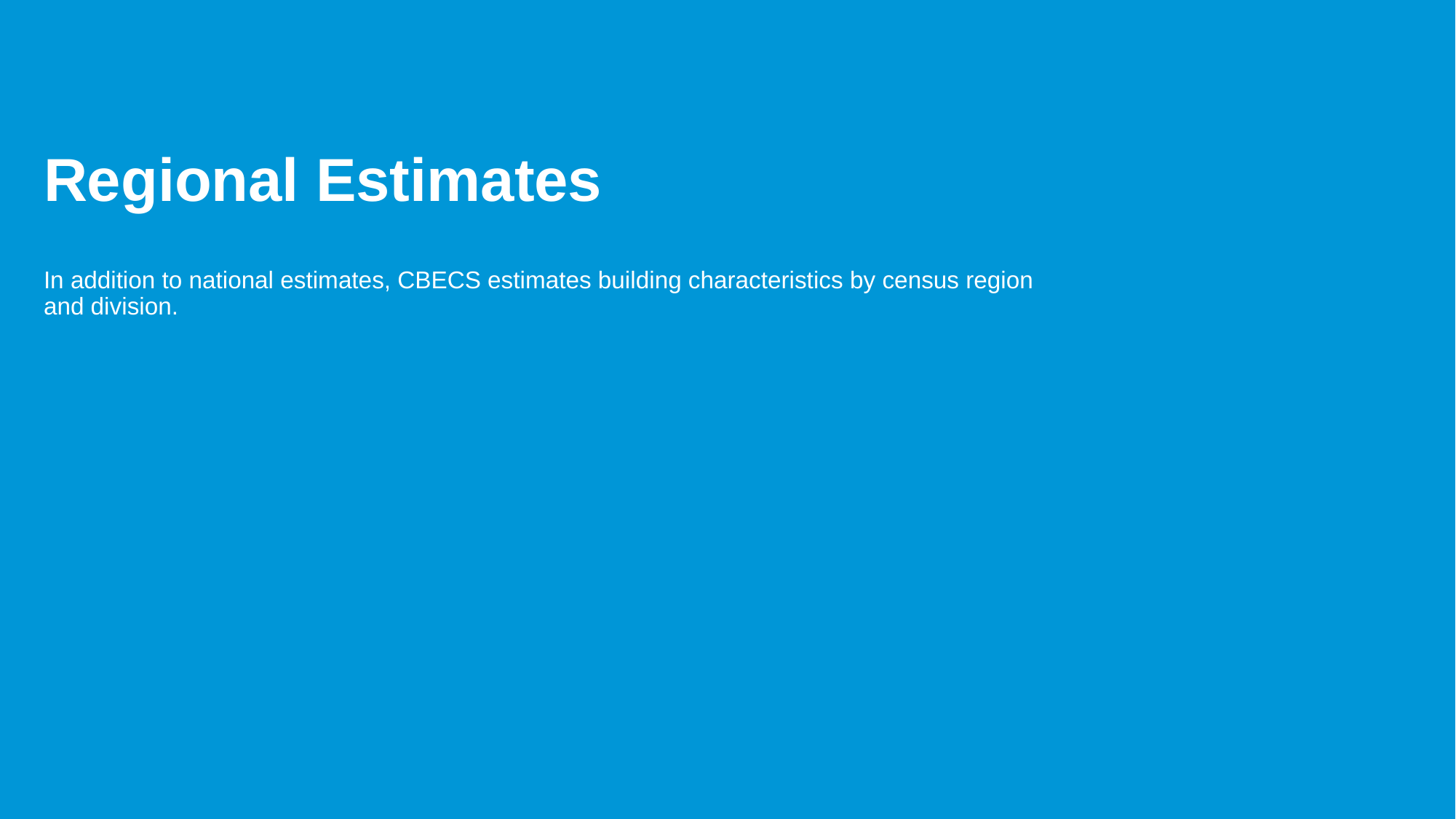

# Regional Estimates
In addition to national estimates, CBECS estimates building characteristics by census region and division.